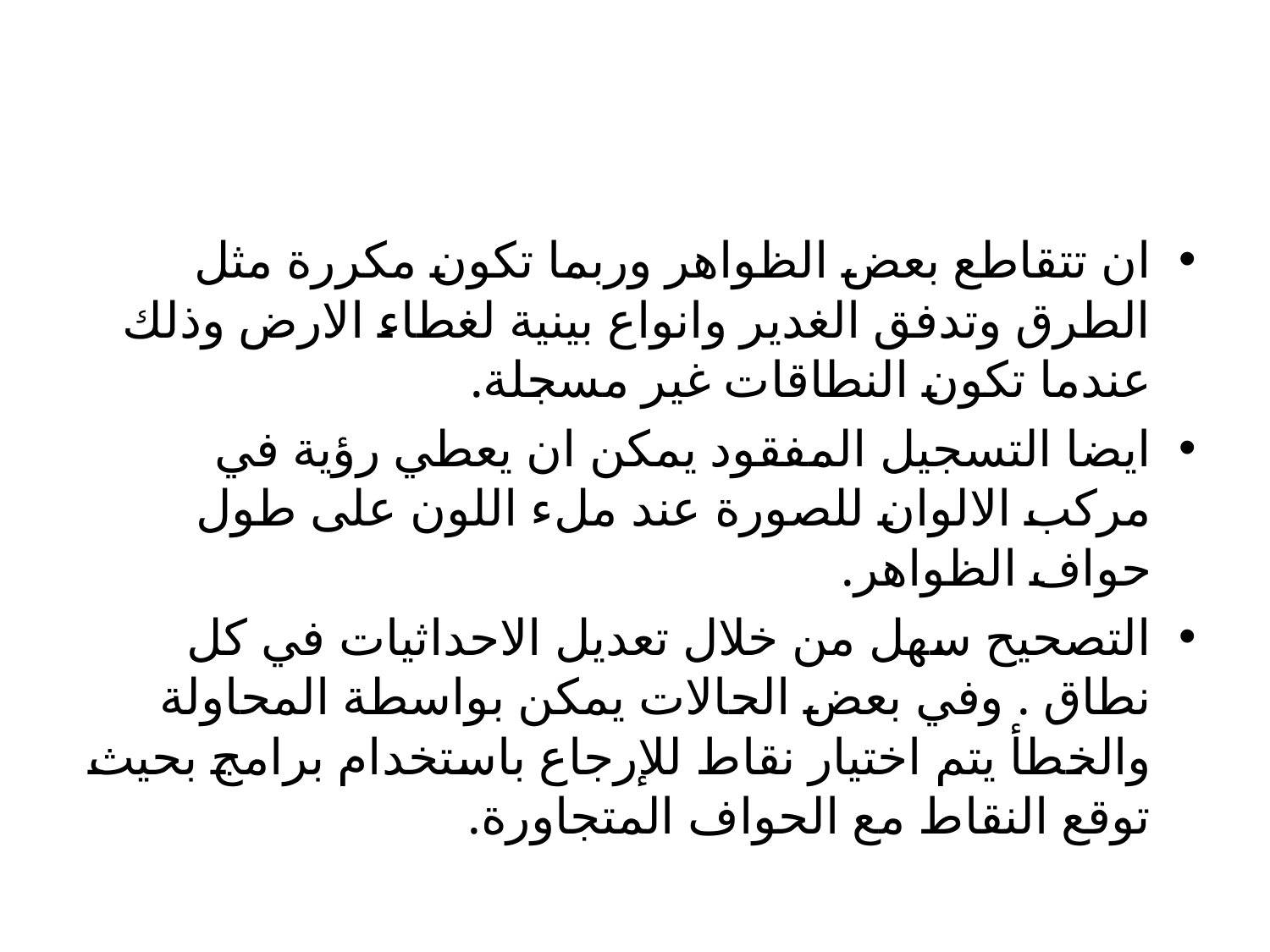

ان تتقاطع بعض الظواهر وربما تكون مكررة مثل الطرق وتدفق الغدير وانواع بينية لغطاء الارض وذلك عندما تكون النطاقات غير مسجلة.
ايضا التسجيل المفقود يمكن ان يعطي رؤية في مركب الالوان للصورة عند ملء اللون على طول حواف الظواهر.
التصحيح سهل من خلال تعديل الاحداثيات في كل نطاق . وفي بعض الحالات يمكن بواسطة المحاولة والخطأ يتم اختيار نقاط للإرجاع باستخدام برامج بحيث توقع النقاط مع الحواف المتجاورة.